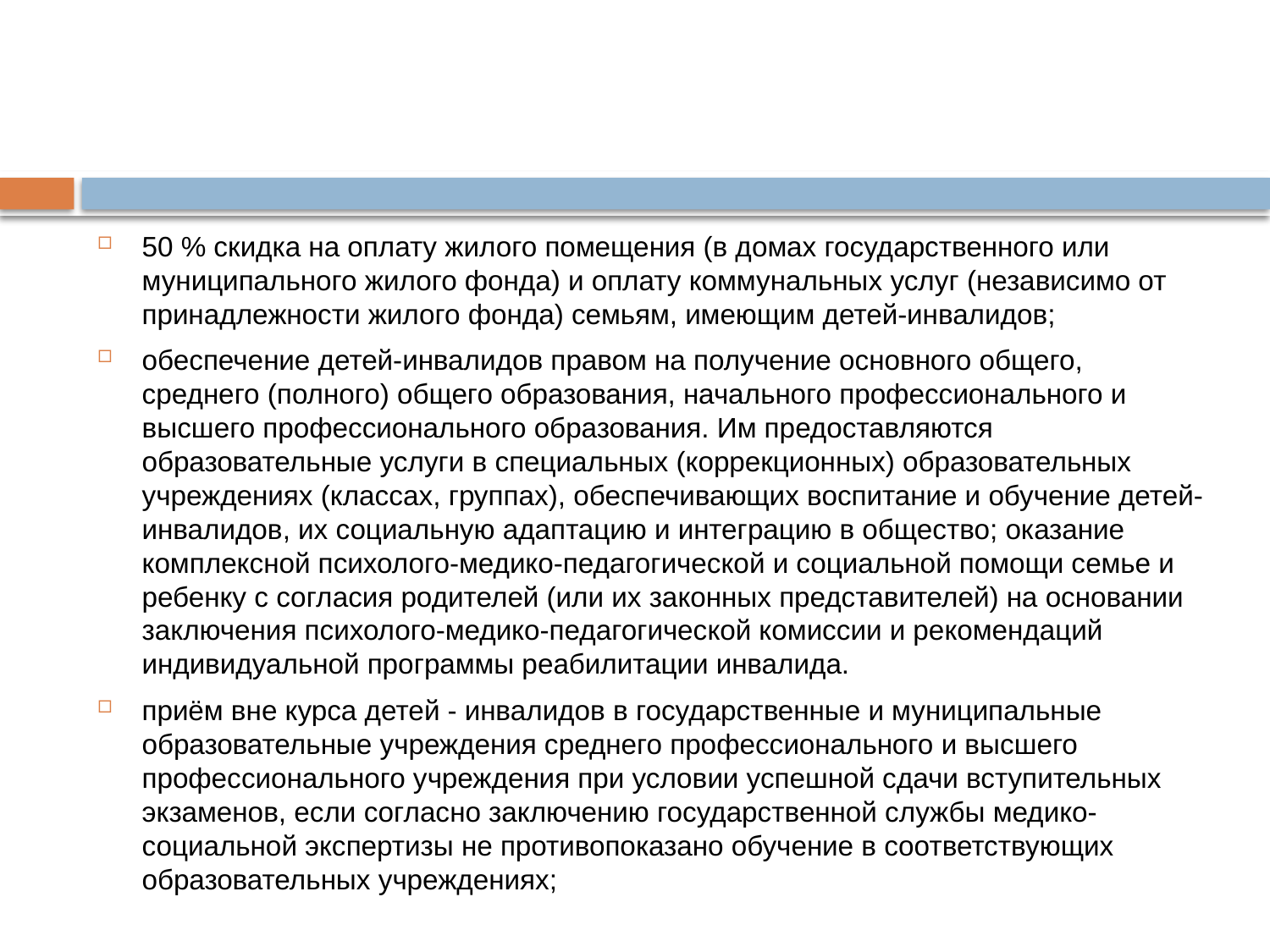

#
50 % скидка на оплату жилого помещения (в домах государственного или муниципального жилого фонда) и оплату коммунальных услуг (независимо от принадлежности жилого фонда) семьям, имеющим детей-инвалидов;
обеспечение детей-инвалидов правом на получение основного общего, среднего (полного) общего образования, начального профессионального и высшего профессионального образования. Им предоставляются образовательные услуги в специальных (коррекционных) образовательных учреждениях (классах, группах), обеспечивающих воспитание и обучение детей-инвалидов, их социальную адаптацию и интеграцию в общество; оказание комплексной психолого-медико-педагогической и социальной помощи семье и ребенку с согласия родителей (или их законных представителей) на основании заключения психолого-медико-педагогической комиссии и рекомендаций индивидуальной программы реабилитации инвалида.
приём вне курса детей - инвалидов в государственные и муниципальные образовательные учреждения среднего профессионального и высшего профессионального учреждения при условии успешной сдачи вступительных экзаменов, если согласно заключению государственной службы медико-социальной экспертизы не противопоказано обучение в соответствующих образовательных учреждениях;